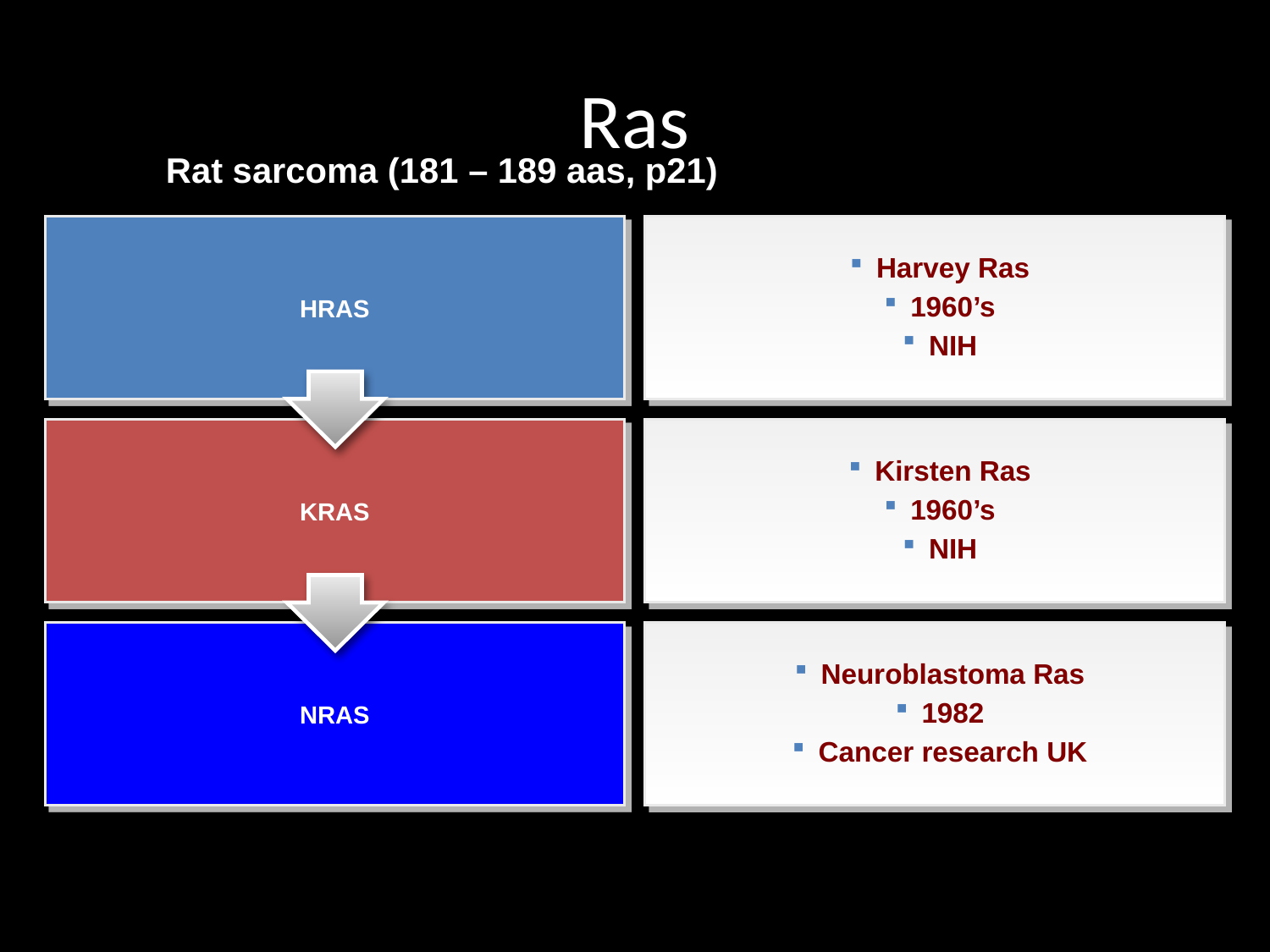

# Ras
Rat sarcoma (181 – 189 aas, p21)
HRAS
Harvey Ras
1960’s
NIH

KRAS
Kirsten Ras
1960’s
NIH

NRAS
Neuroblastoma Ras
1982
Cancer research UK